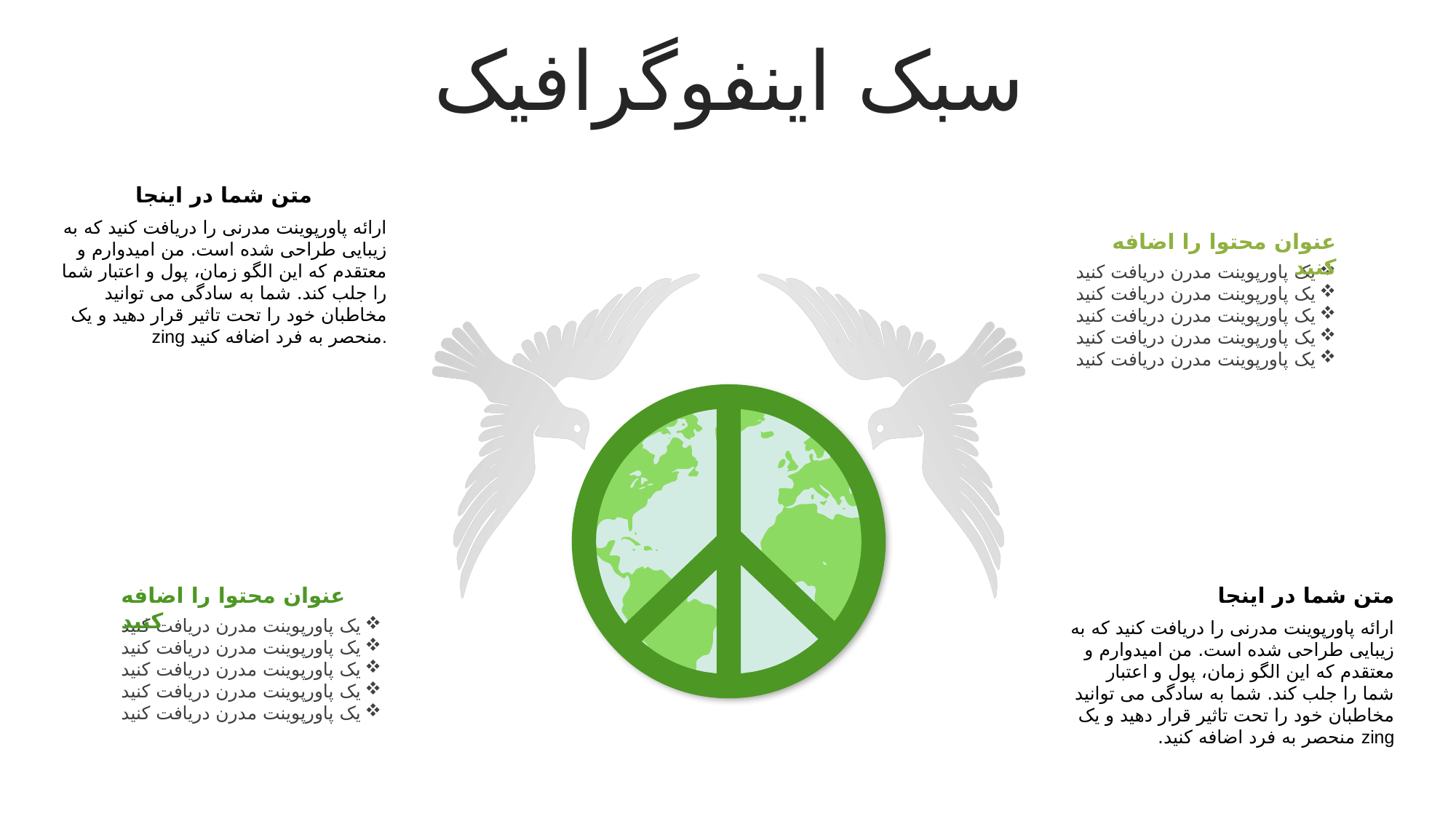

سبک اینفوگرافیک
متن شما در اینجا
ارائه پاورپوینت مدرنی را دریافت کنید که به زیبایی طراحی شده است. من امیدوارم و معتقدم که این الگو زمان، پول و اعتبار شما را جلب کند. شما به سادگی می توانید مخاطبان خود را تحت تاثیر قرار دهید و یک zing منحصر به فرد اضافه کنید.
عنوان محتوا را اضافه کنید
یک پاورپوینت مدرن دریافت کنید
یک پاورپوینت مدرن دریافت کنید
یک پاورپوینت مدرن دریافت کنید
یک پاورپوینت مدرن دریافت کنید
یک پاورپوینت مدرن دریافت کنید

عنوان محتوا را اضافه کنید
یک پاورپوینت مدرن دریافت کنید
یک پاورپوینت مدرن دریافت کنید
یک پاورپوینت مدرن دریافت کنید
یک پاورپوینت مدرن دریافت کنید
یک پاورپوینت مدرن دریافت کنید
متن شما در اینجا
ارائه پاورپوینت مدرنی را دریافت کنید که به زیبایی طراحی شده است. من امیدوارم و معتقدم که این الگو زمان، پول و اعتبار شما را جلب کند. شما به سادگی می توانید مخاطبان خود را تحت تاثیر قرار دهید و یک zing منحصر به فرد اضافه کنید.